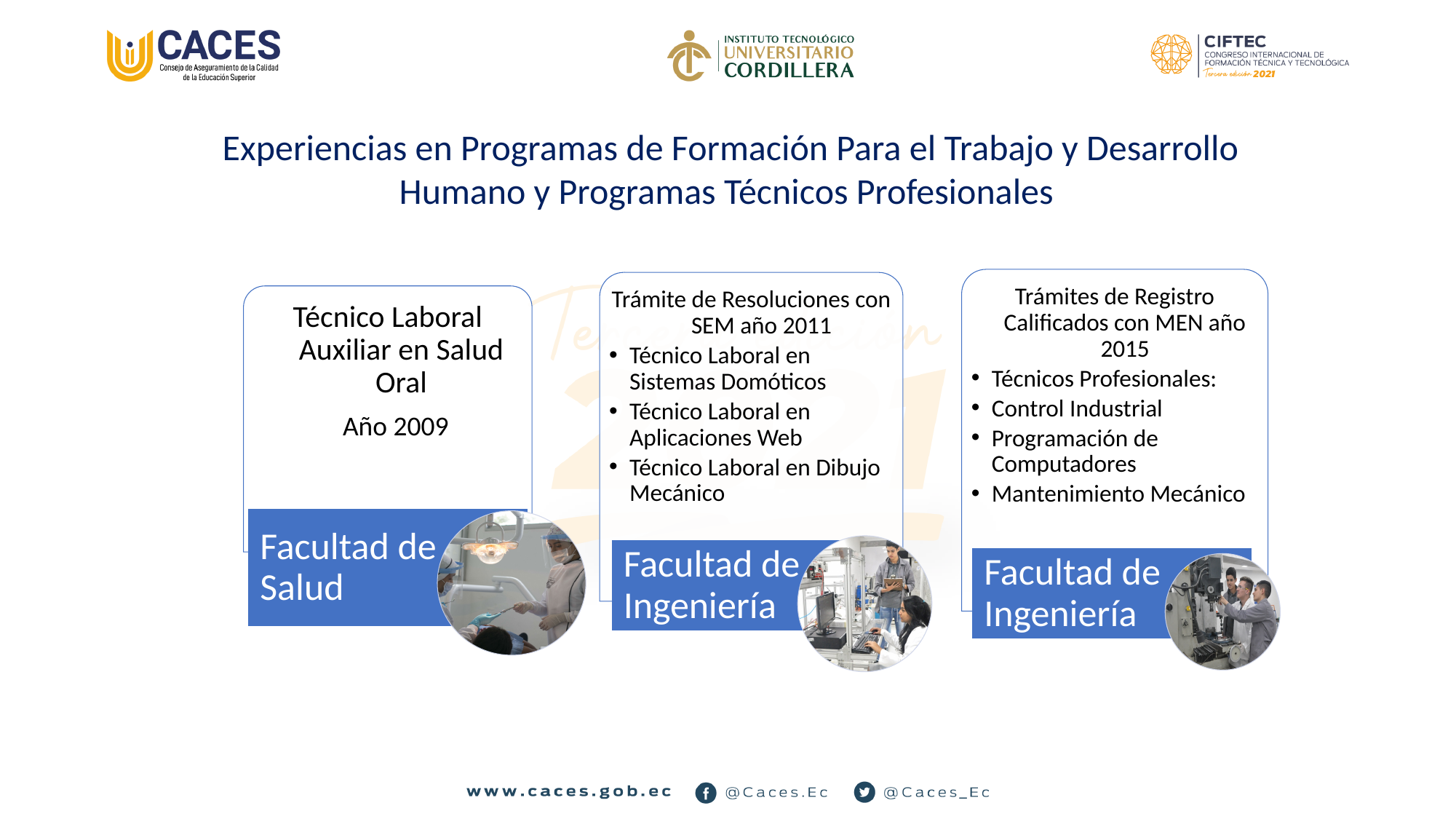

Experiencias en Programas de Formación Para el Trabajo y Desarrollo Humano y Programas Técnicos Profesionales
Técnico Laboral Auxiliar en Salud Oral
           Año 2009
Facultad de Salud
Trámite de Resoluciones con SEM año 2011
Técnico Laboral en Sistemas Domóticos
Técnico Laboral en Aplicaciones Web
Técnico Laboral en Dibujo Mecánico
Facultad de Ingeniería
Trámites de Registro Calificados con MEN año 2015
Técnicos Profesionales:
Control Industrial
Programación de Computadores
Mantenimiento Mecánico
Facultad de Ingeniería